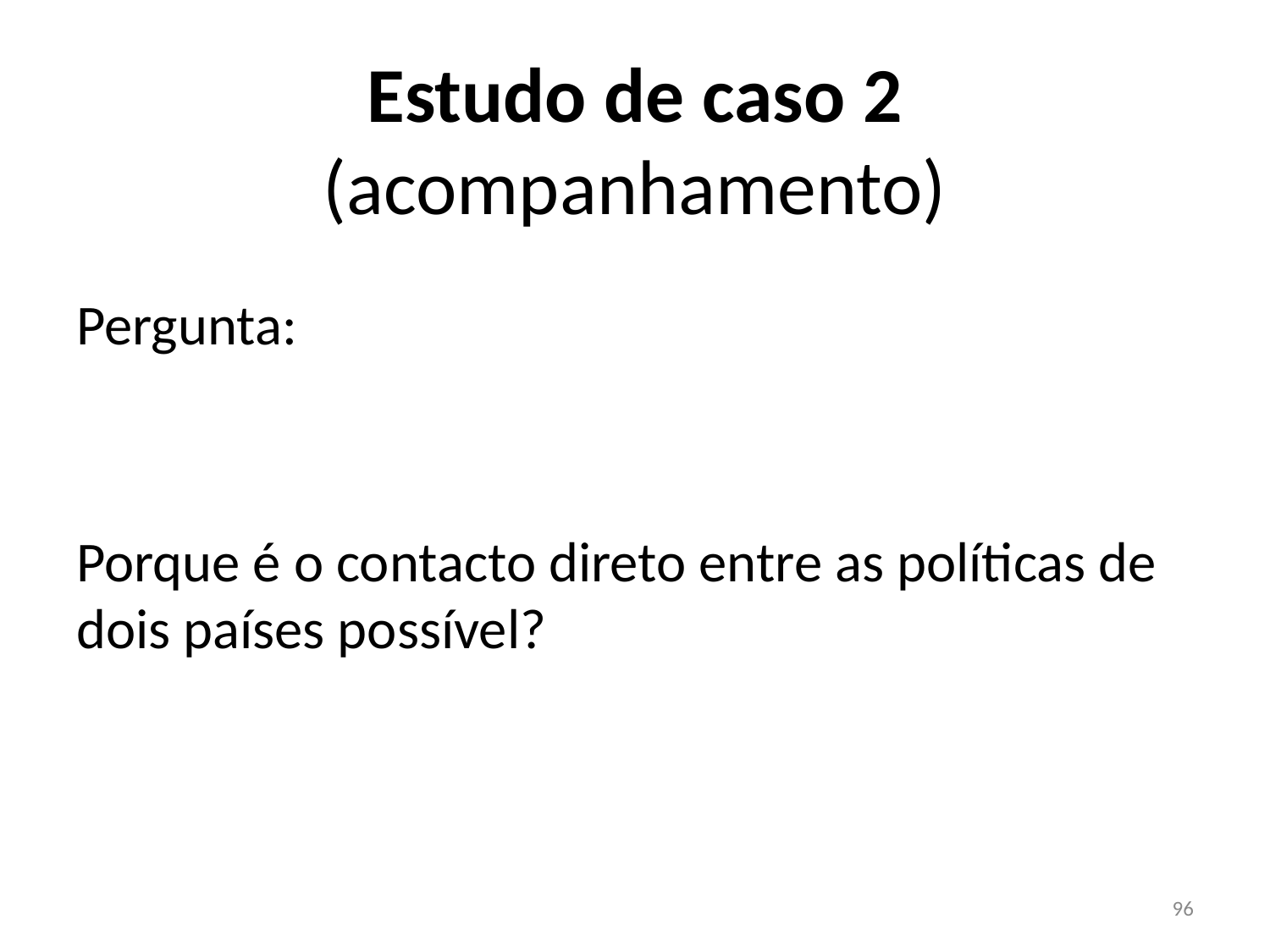

# Estudo de caso 2 (acompanhamento)
Pergunta:

Porque é o contacto direto entre as políticas de dois países possível?

96